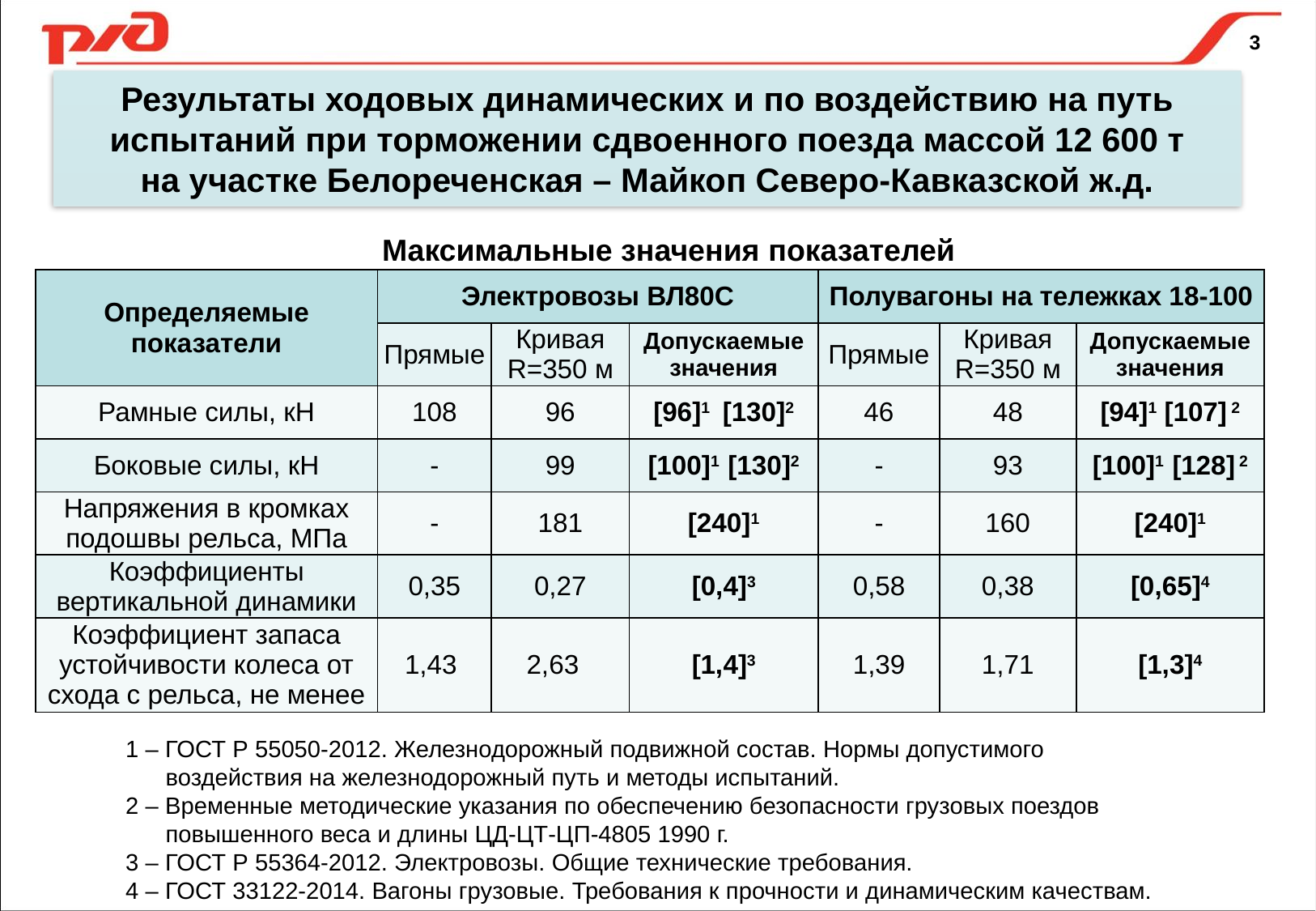

3
Результаты ходовых динамических и по воздействию на путь испытаний при торможении сдвоенного поезда массой 12 600 т
на участке Белореченская – Майкоп Северо-Кавказской ж.д.
Максимальные значения показателей

| Определяемые показатели | Электровозы ВЛ80С |  |  | Полувагоны на тележках 18-100 |  |  |
| --- | --- | --- | --- | --- | --- | --- |
|  | Прямые | Кривая R=350 м | Допускаемые значения | Прямые | Кривая R=350 м | Допускаемые значения |
| Рамные силы, кН | 108 | 96 | [96]1 [130]2 | 46 | 48 | [94]1 [107] 2 |
| Боковые силы, кН | - | 99 | [100]1 [130]2 | - | 93 | [100]1 [128] 2 |
| Напряжения в кромках подошвы рельса, МПа | - | 181 | [240]1 | - | 160 | [240]1 |
| Коэффициенты вертикальной динамики | 0,35 | 0,27 | [0,4]3 | 0,58 | 0,38 | [0,65]4 |
| Коэффициент запаса устойчивости колеса от схода с рельса, не менее | 1,43 | 2,63 | [1,4]3 | 1,39 | 1,71 | [1,3]4 |
1 – ГОСТ Р 55050-2012. Железнодорожный подвижной состав. Нормы допустимого
      воздействия на железнодорожный путь и методы испытаний.
2 – Временные методические указания по обеспечению безопасности грузовых поездов
      повышенного веса и длины ЦД-ЦТ-ЦП-4805 1990 г.
3 – ГОСТ Р 55364-2012. Электровозы. Общие технические требования.
4 – ГОСТ 33122-2014. Вагоны грузовые. Требования к прочности и динамическим качествам.